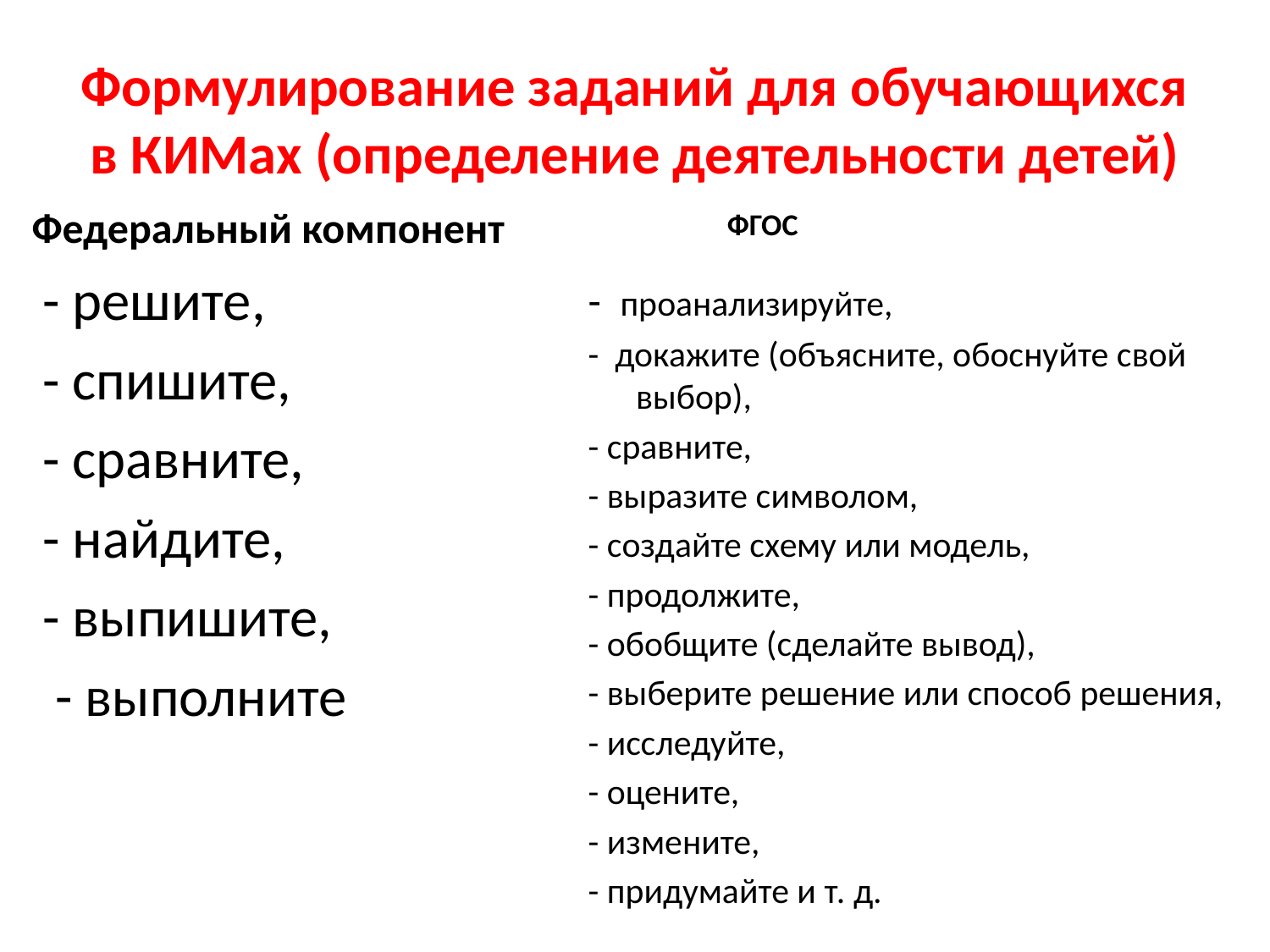

# Формулирование заданий для обучающихся в КИМах (определение деятельности детей)
  Федеральный компонент
ФГОС
- решите,
- спишите,
- сравните,
- найдите,
- выпишите,
 - выполните
-  проанализируйте,
-  докажите (объясните, обоснуйте свой выбор),
- сравните,
- выразите символом,
- создайте схему или модель,
- продолжите,
- обобщите (сделайте вывод),
- выберите решение или способ решения,
- исследуйте,
- оцените,
- измените,
- придумайте и т. д.